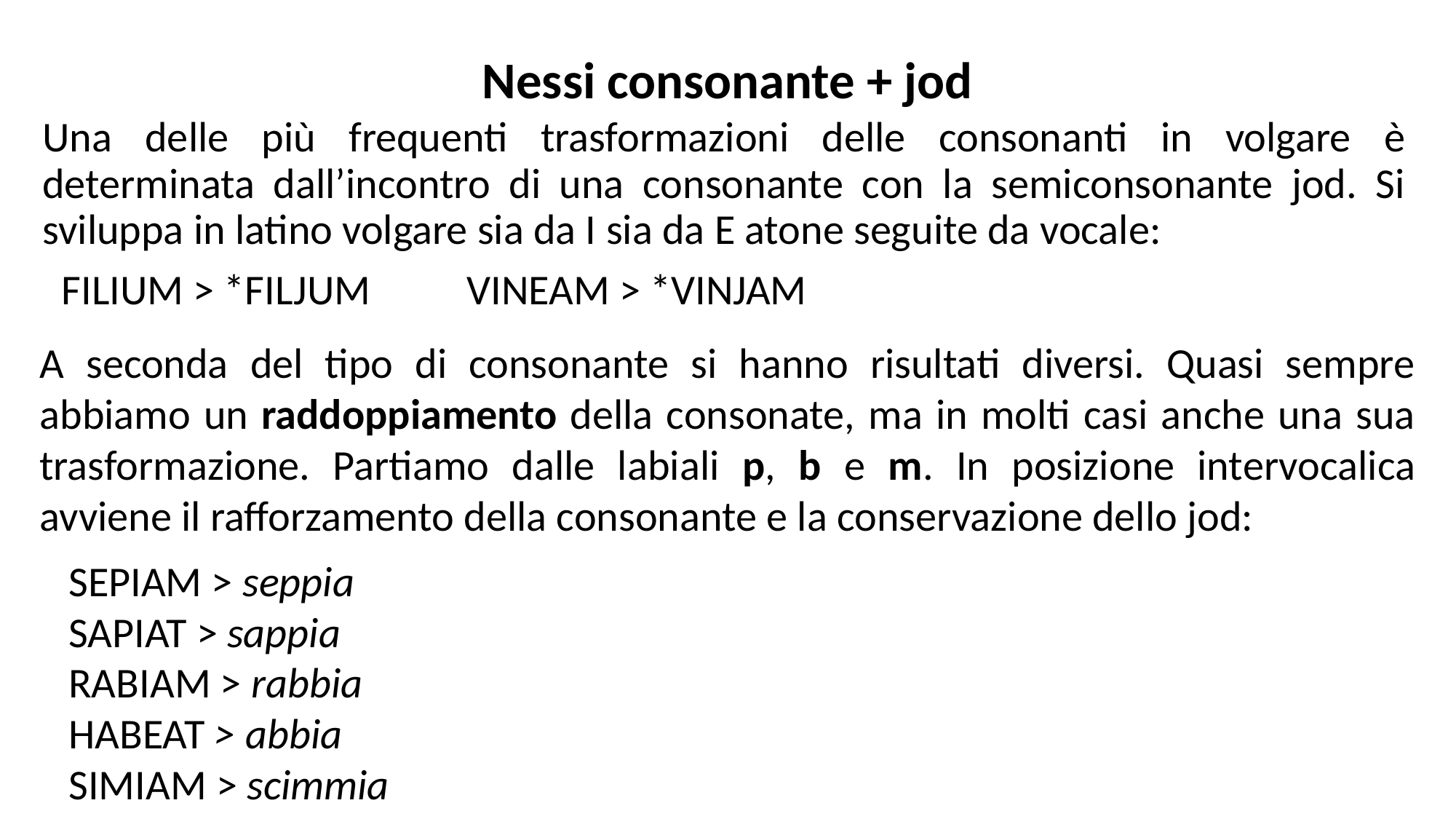

# Nessi consonante + jod
Una delle più frequenti trasformazioni delle consonanti in volgare è determinata dall’incontro di una consonante con la semiconsonante jod. Si sviluppa in latino volgare sia da I sia da E atone seguite da vocale:
  FILIUM > *FILJUM          VINEAM > *VINJAM
A seconda del tipo di consonante si hanno risultati diversi. Quasi sempre abbiamo un raddoppiamento della consonate, ma in molti casi anche una sua trasformazione. Partiamo dalle labiali p, b e m. In posizione intervocalica avviene il rafforzamento della consonante e la conservazione dello jod:

   SEPIAM > seppia
   SAPIAT > sappia
   RABIAM > rabbia
   HABEAT > abbia
   SIMIAM > scimmia